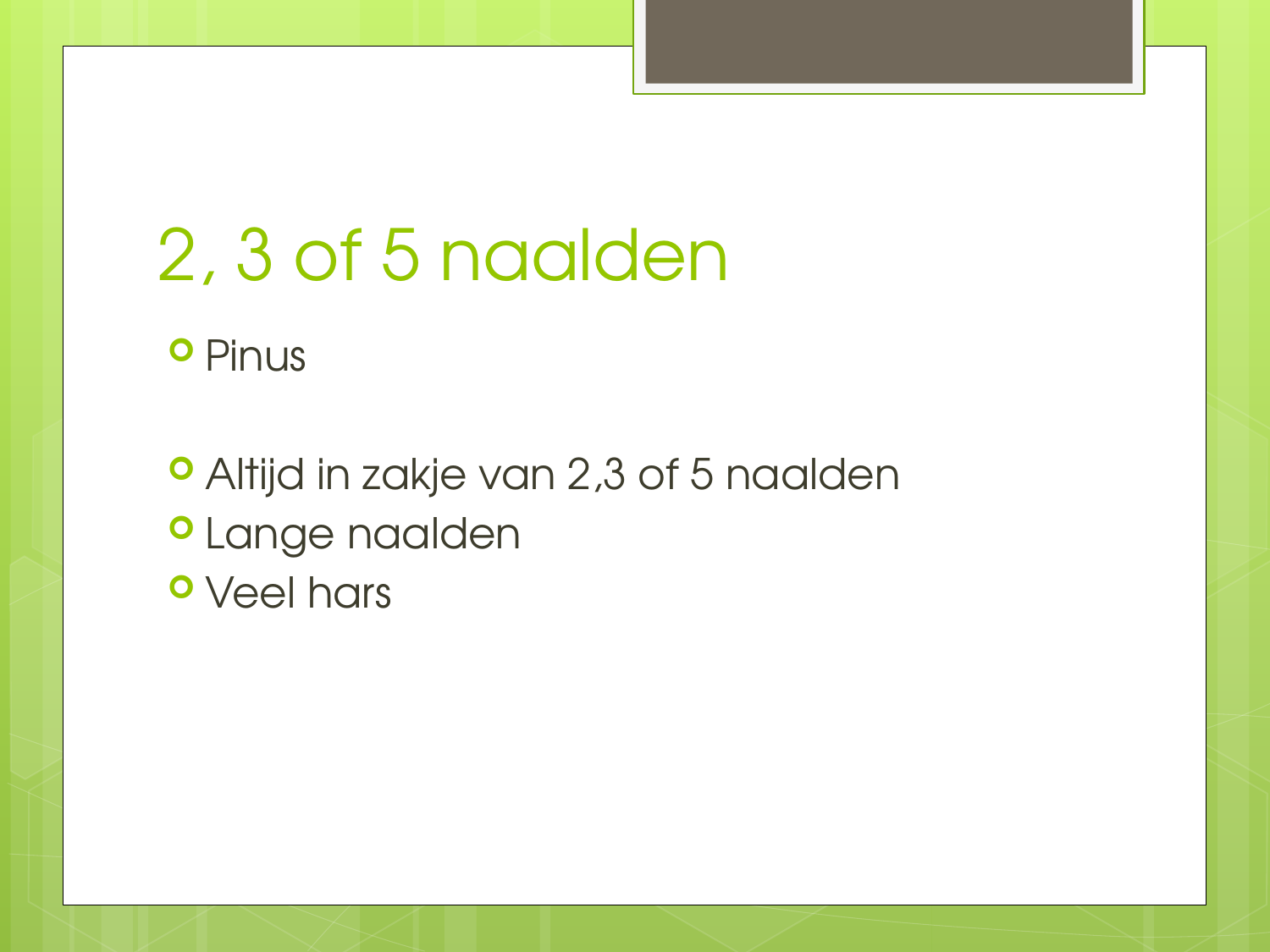

# 2, 3 of 5 naalden
Pinus

Altijd in zakje van 2,3 of 5 naalden
Lange naalden
Veel hars